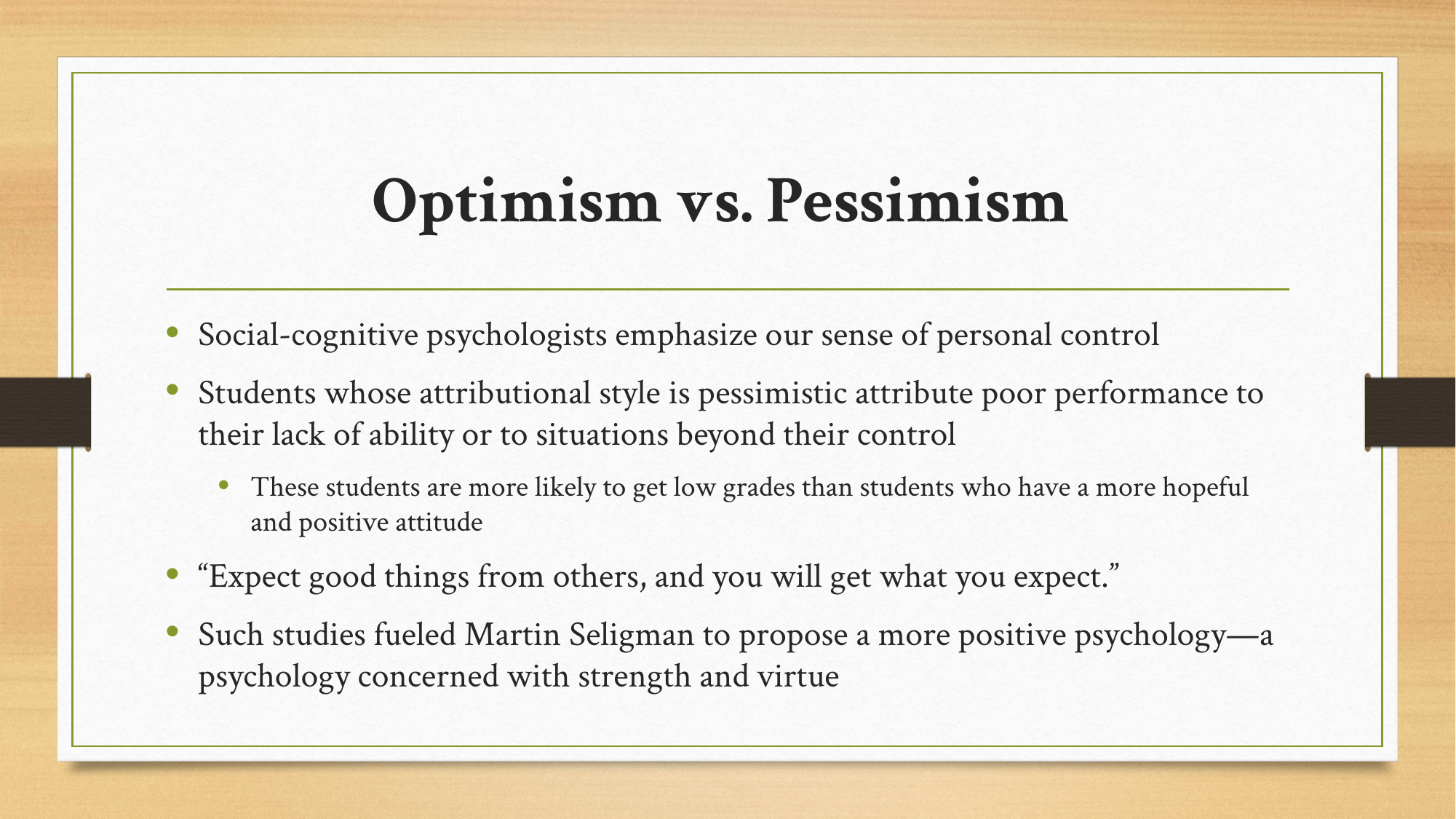

# Optimism vs. Pessimism
Social-cognitive psychologists emphasize our sense of personal control
Students whose attributional style is pessimistic attribute poor performance to their lack of ability or to situations beyond their control
These students are more likely to get low grades than students who have a more hopeful and positive attitude
“Expect good things from others, and you will get what you expect.”
Such studies fueled Martin Seligman to propose a more positive psychology—a psychology concerned with strength and virtue